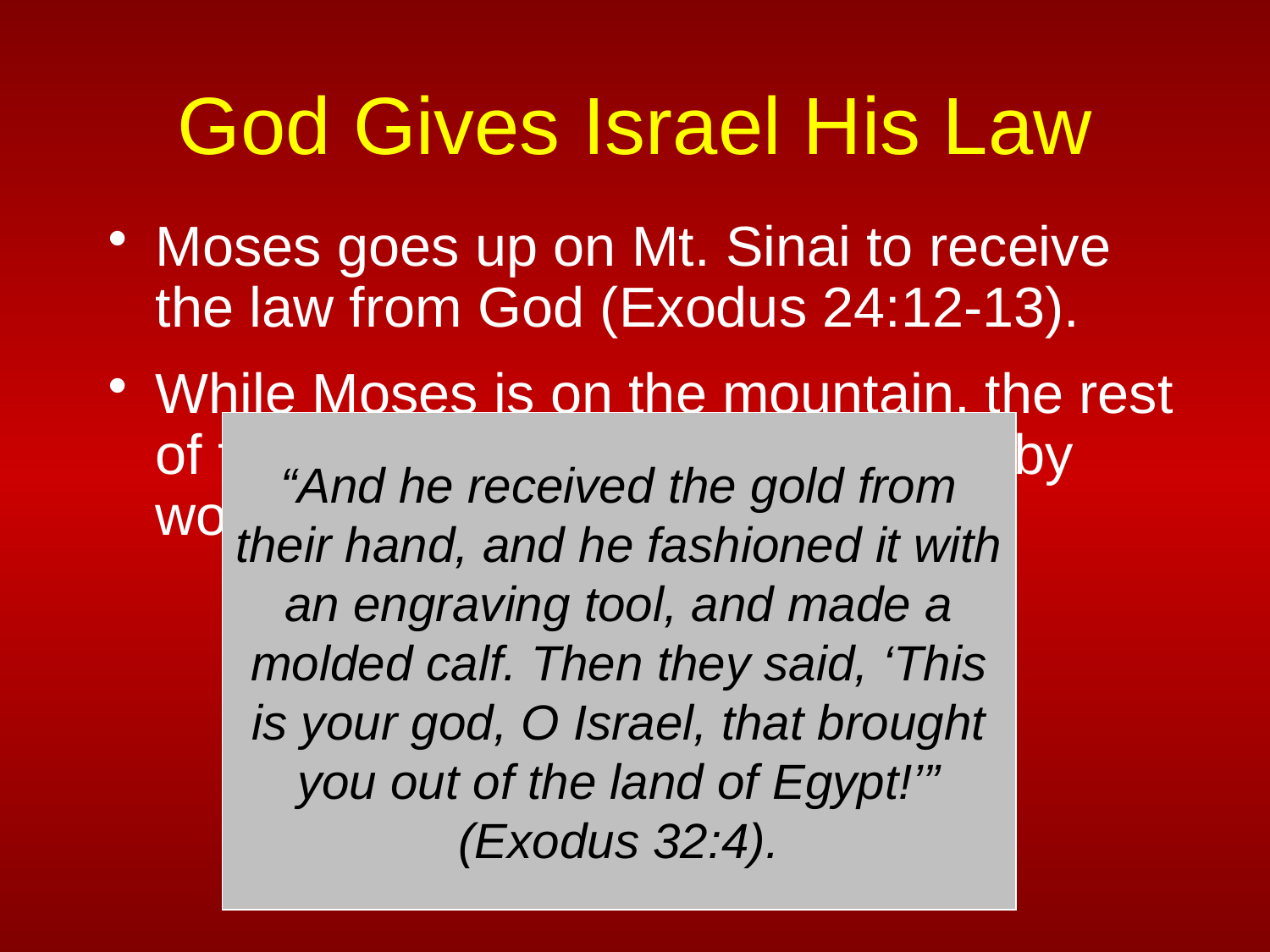

# God Gives Israel His Law
Moses goes up on Mt. Sinai to receive the law from God (Exodus 24:12-13).
While Moses is on the mountain, the rest of the Israelites rebel against God by worshiping a gold calf.
“And he received the gold from their hand, and he fashioned it with an engraving tool, and made a molded calf. Then they said, ‘This is your god, O Israel, that brought you out of the land of Egypt!’” (Exodus 32:4).